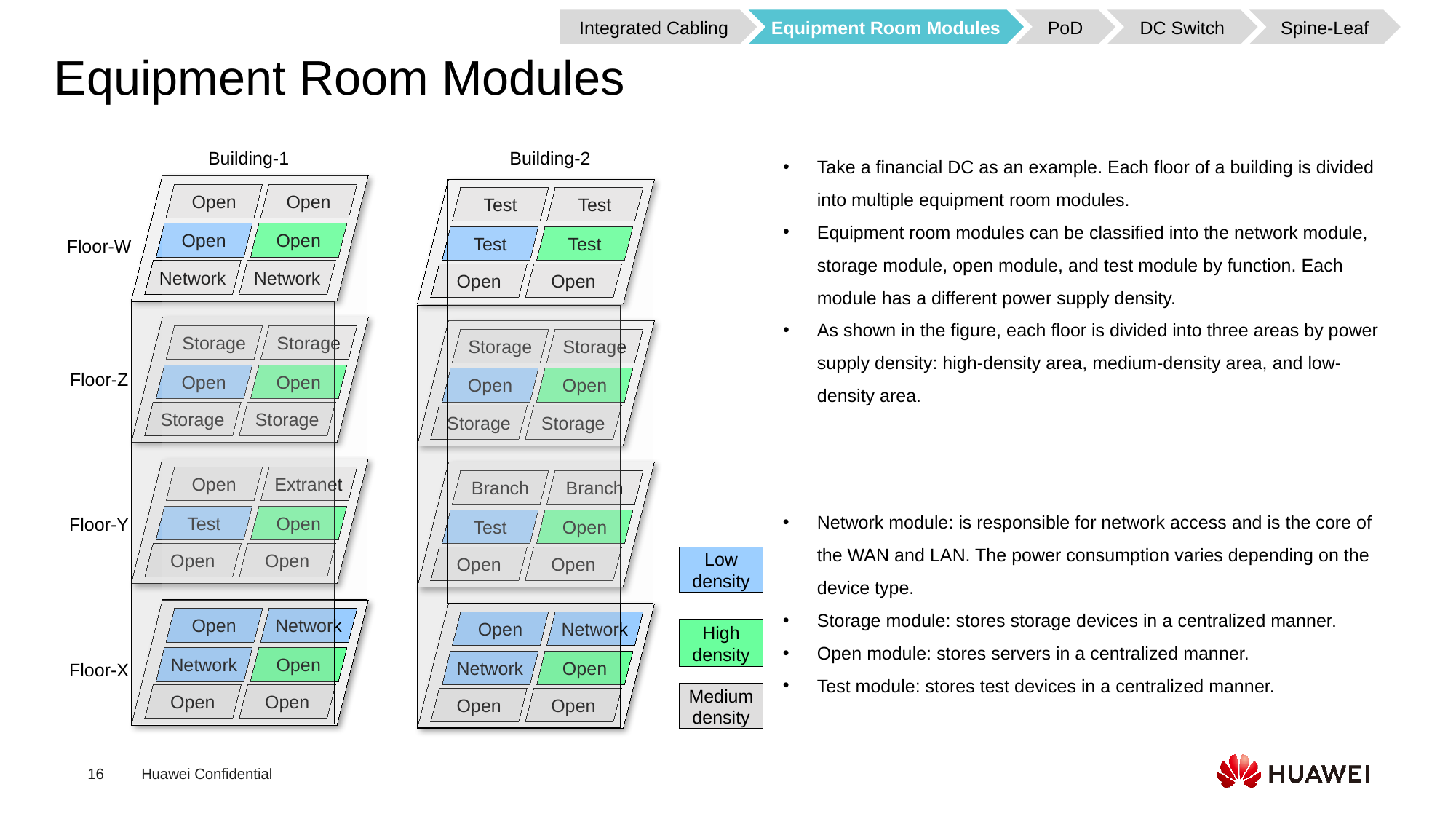

Integrated Cabling
Equipment Room Modules
PoD
DC Switch
Spine-Leaf
# Equipment Room Modules
Take a financial DC as an example. Each floor of a building is divided into multiple equipment room modules.
Equipment room modules can be classified into the network module, storage module, open module, and test module by function. Each module has a different power supply density.
As shown in the figure, each floor is divided into three areas by power supply density: high-density area, medium-density area, and low-density area.
Building-1
Building-2

Open
Open
Open
Open
Network
Network

Test
Test
Test
Test
Open
Open
Floor-W

Storage
Storage
Open
Open
Storage
Storage

Storage
Storage
Open
Open
Storage
Storage
Floor-Z

Open
Extranet
Test
Open
Open
Open

Branch
Branch
Test
Open
Open
Open
Network module: is responsible for network access and is the core of the WAN and LAN. The power consumption varies depending on the device type.
Storage module: stores storage devices in a centralized manner.
Open module: stores servers in a centralized manner.
Test module: stores test devices in a centralized manner.
Floor-Y
Low density

Open
Network
Network
Open
Open
Open

Open
Network
Network
Open
Open
Open
High density
Floor-X
Medium density